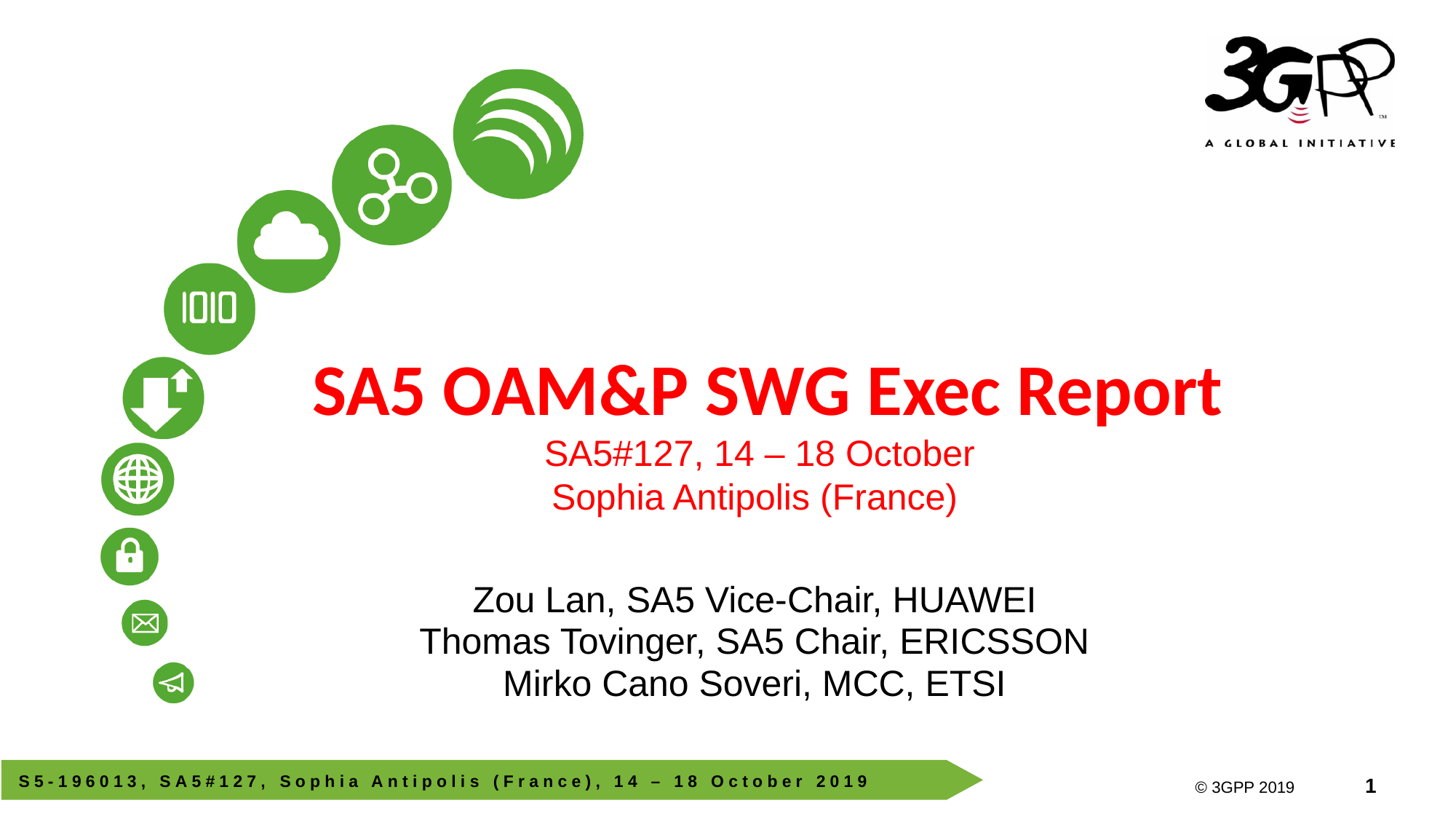

# SA5 OAM&P SWG Exec Report SA5#127, 14 – 18 October Sophia Antipolis (France)
Zou Lan, SA5 Vice-Chair, HUAWEI
Thomas Tovinger, SA5 Chair, ERICSSON
Mirko Cano Soveri, MCC, ETSI